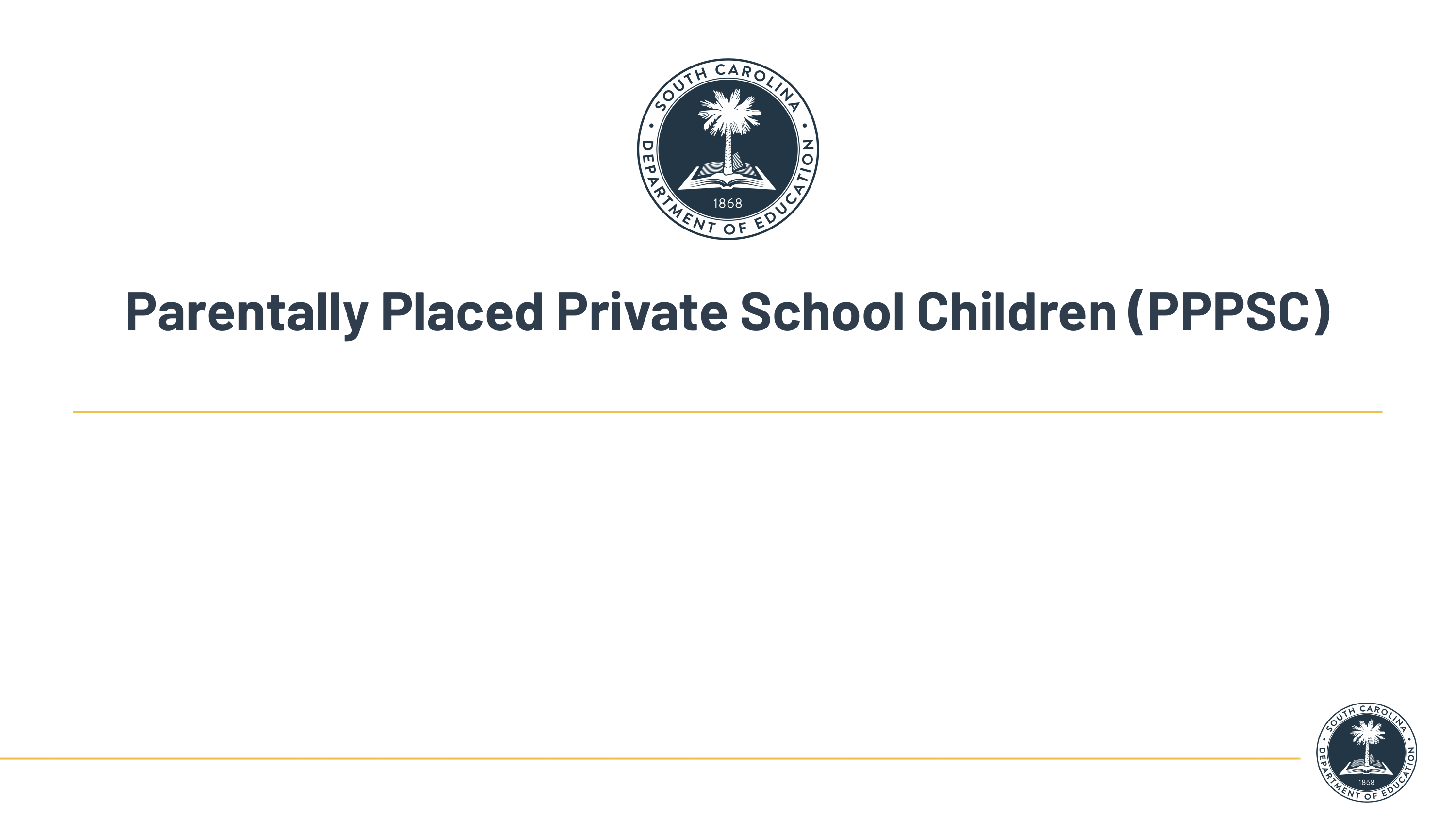

# Parentally Placed Private School Children (PPPSC)